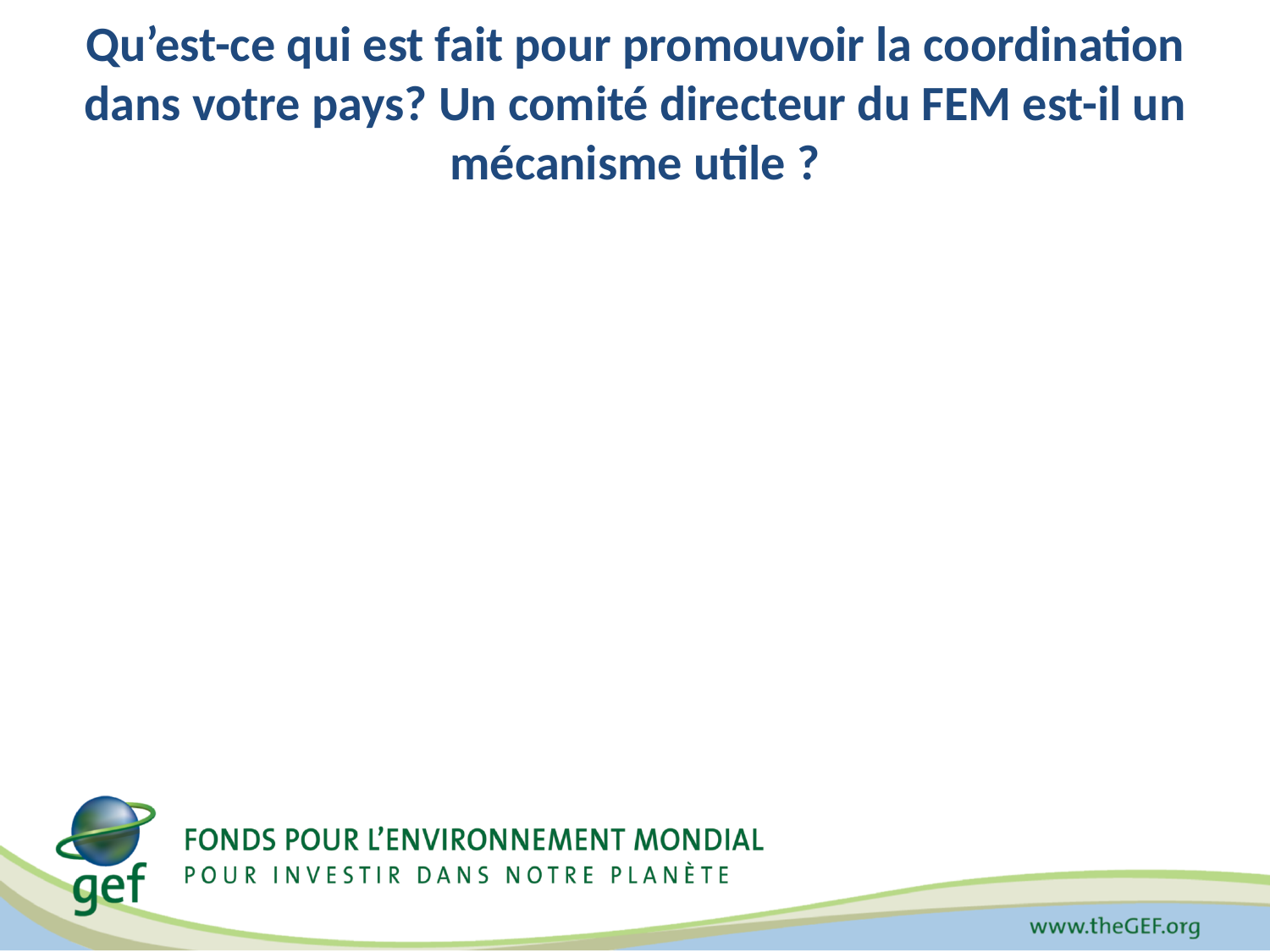

# Qu’est-ce qui est fait pour promouvoir la coordination dans votre pays? Un comité directeur du FEM est-il un mécanisme utile ?